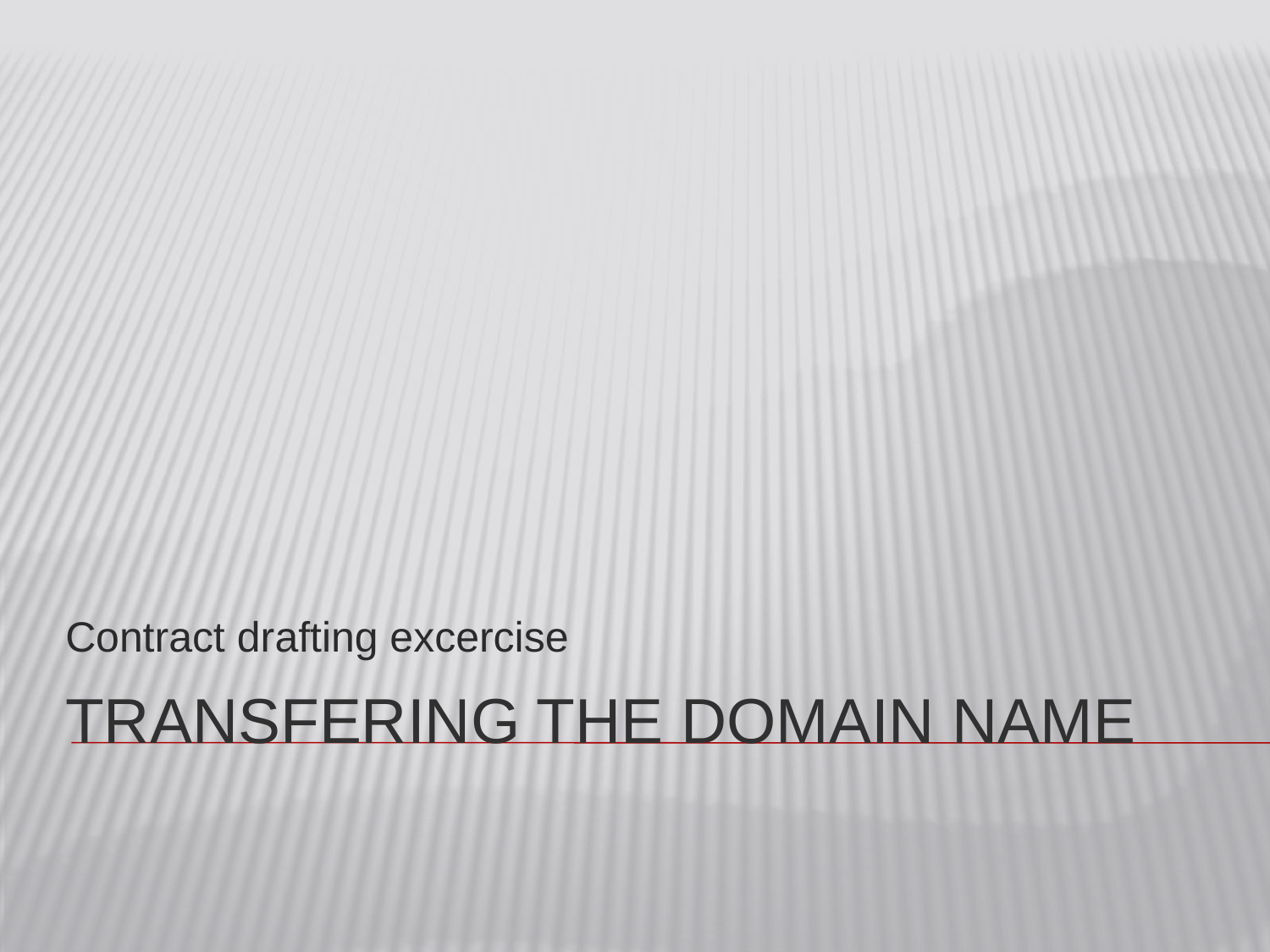

Contract drafting excercise
# Transfering the domain name